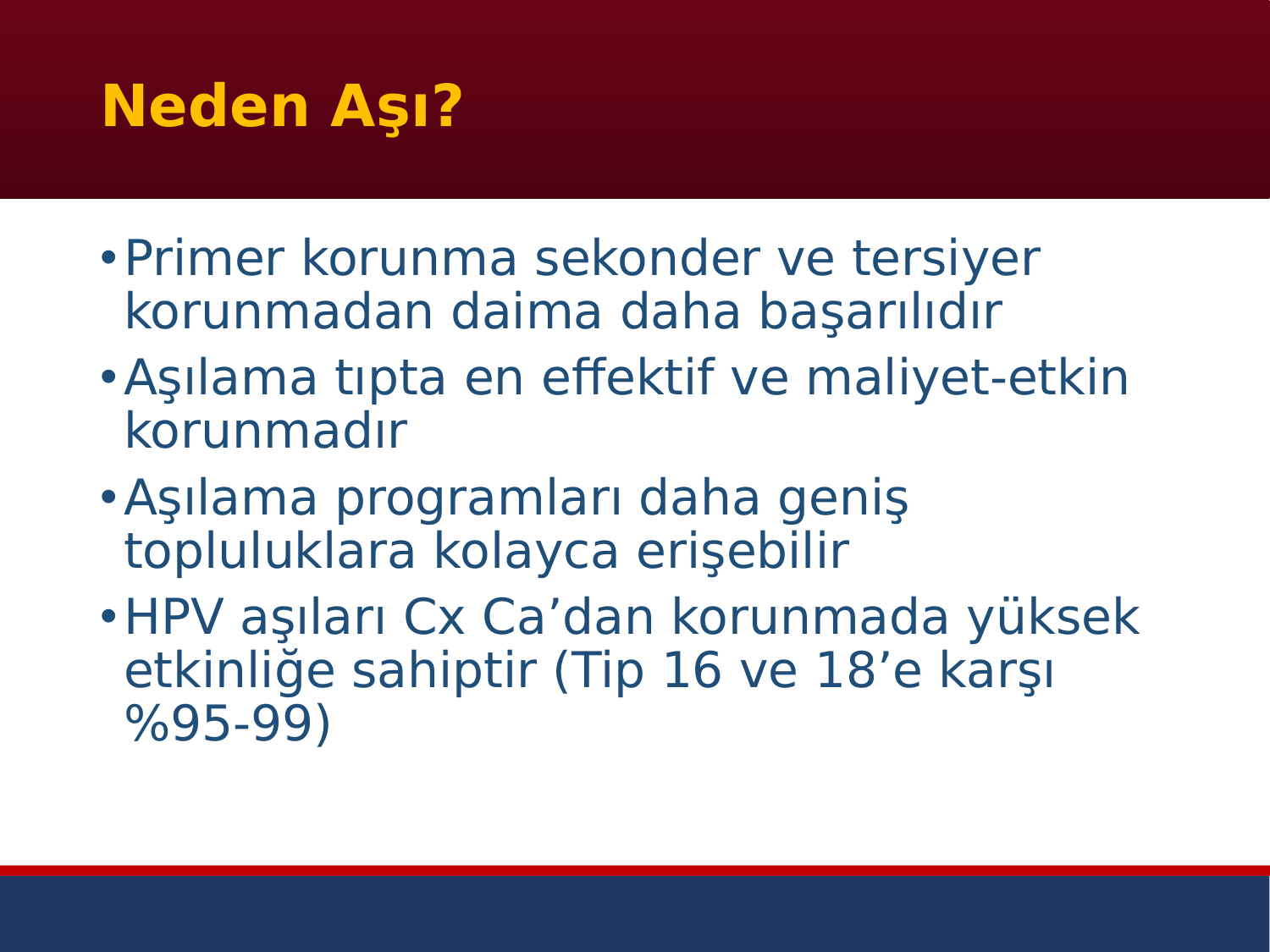

# Neden Aşı?
Primer korunma sekonder ve tersiyer korunmadan daima daha başarılıdır
Aşılama tıpta en effektif ve maliyet-etkin korunmadır
Aşılama programları daha geniş topluluklara kolayca erişebilir
HPV aşıları Cx Ca’dan korunmada yüksek etkinliğe sahiptir (Tip 16 ve 18’e karşı %95-99)